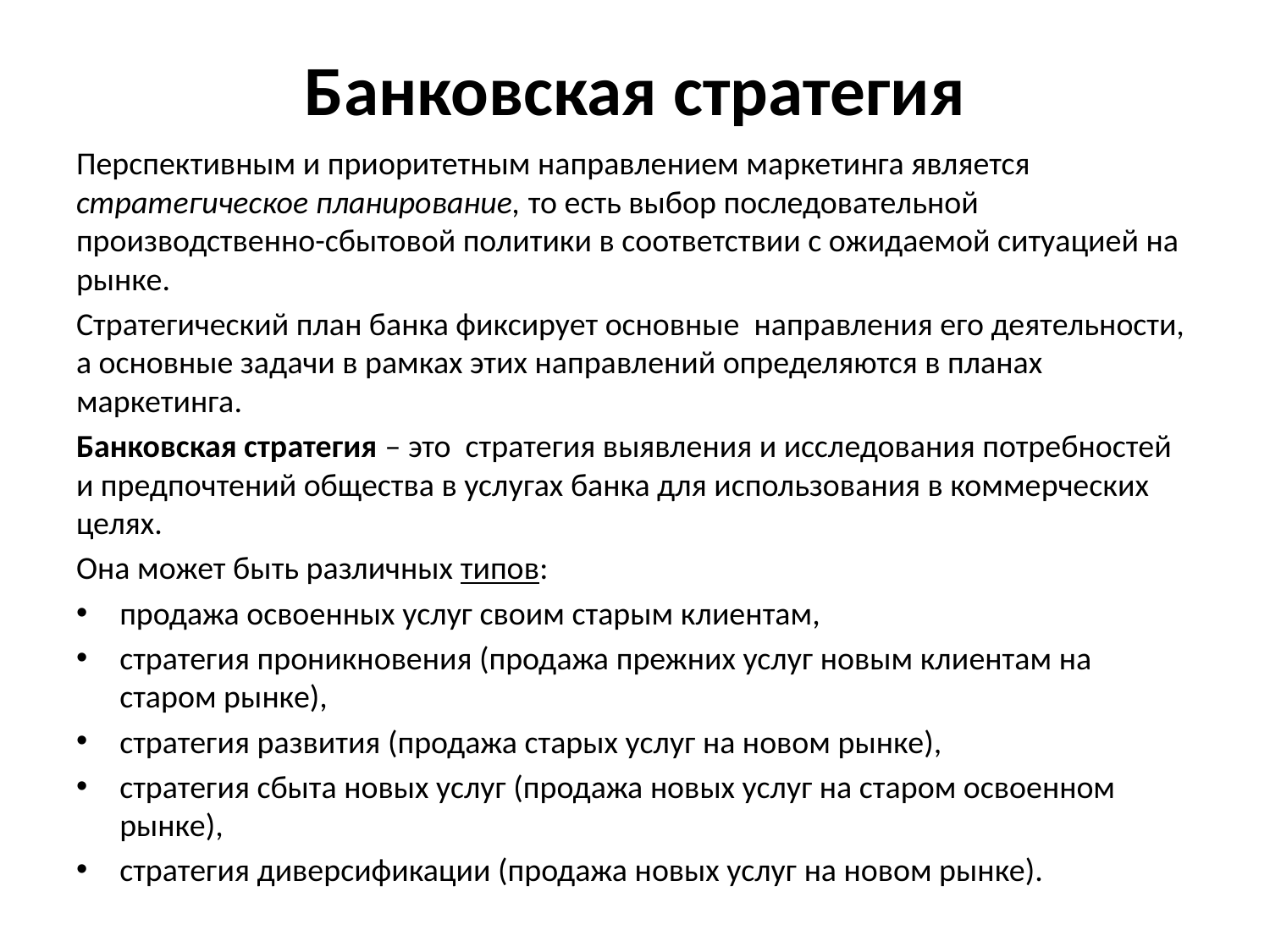

# Банковская стратегия
Перспективным и приоритетным направлением маркетинга является стратегическое планирование, то есть выбор последовательной производственно-сбытовой политики в соответствии с ожидаемой ситуацией на рынке.
Стратегический план банка фиксирует основные  направления его деятельности, а основные задачи в рамках этих направлений определяются в планах маркетинга.
Банковская стратегия – это  стратегия выявления и исследования потребностей и предпочтений общества в услугах банка для использования в коммерческих целях.
Она может быть различных типов:
продажа освоенных услуг своим старым клиентам,
стратегия проникновения (продажа прежних услуг новым клиентам на старом рынке),
стратегия развития (продажа старых услуг на новом рынке),
стратегия сбыта новых услуг (продажа новых услуг на старом освоенном рынке),
стратегия диверсификации (продажа новых услуг на новом рынке).